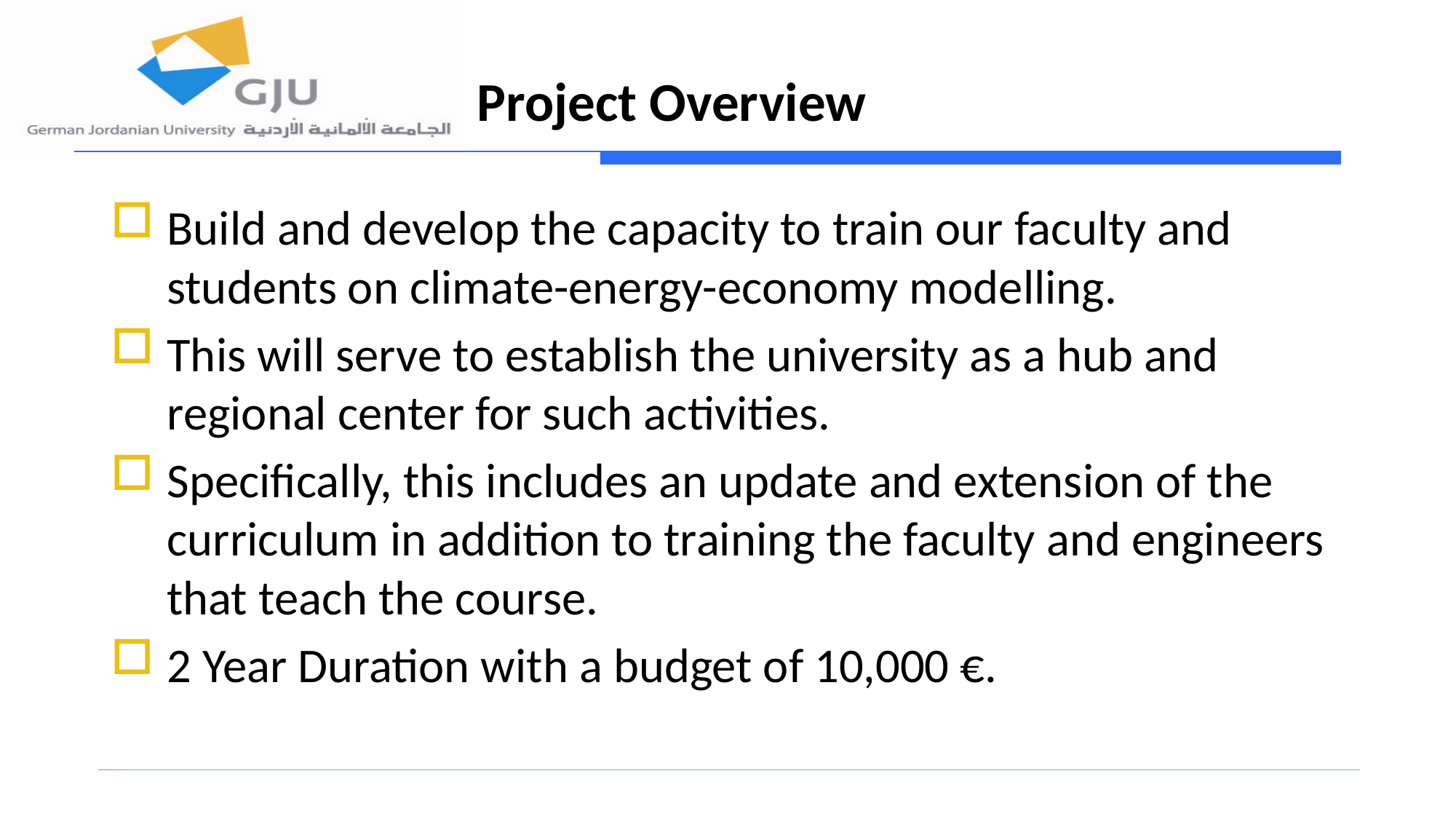

# Project Overview
Build and develop the capacity to train our faculty and students on climate-energy-economy modelling.
This will serve to establish the university as a hub and regional center for such activities.
Specifically, this includes an update and extension of the curriculum in addition to training the faculty and engineers that teach the course.
2 Year Duration with a budget of 10,000 €.